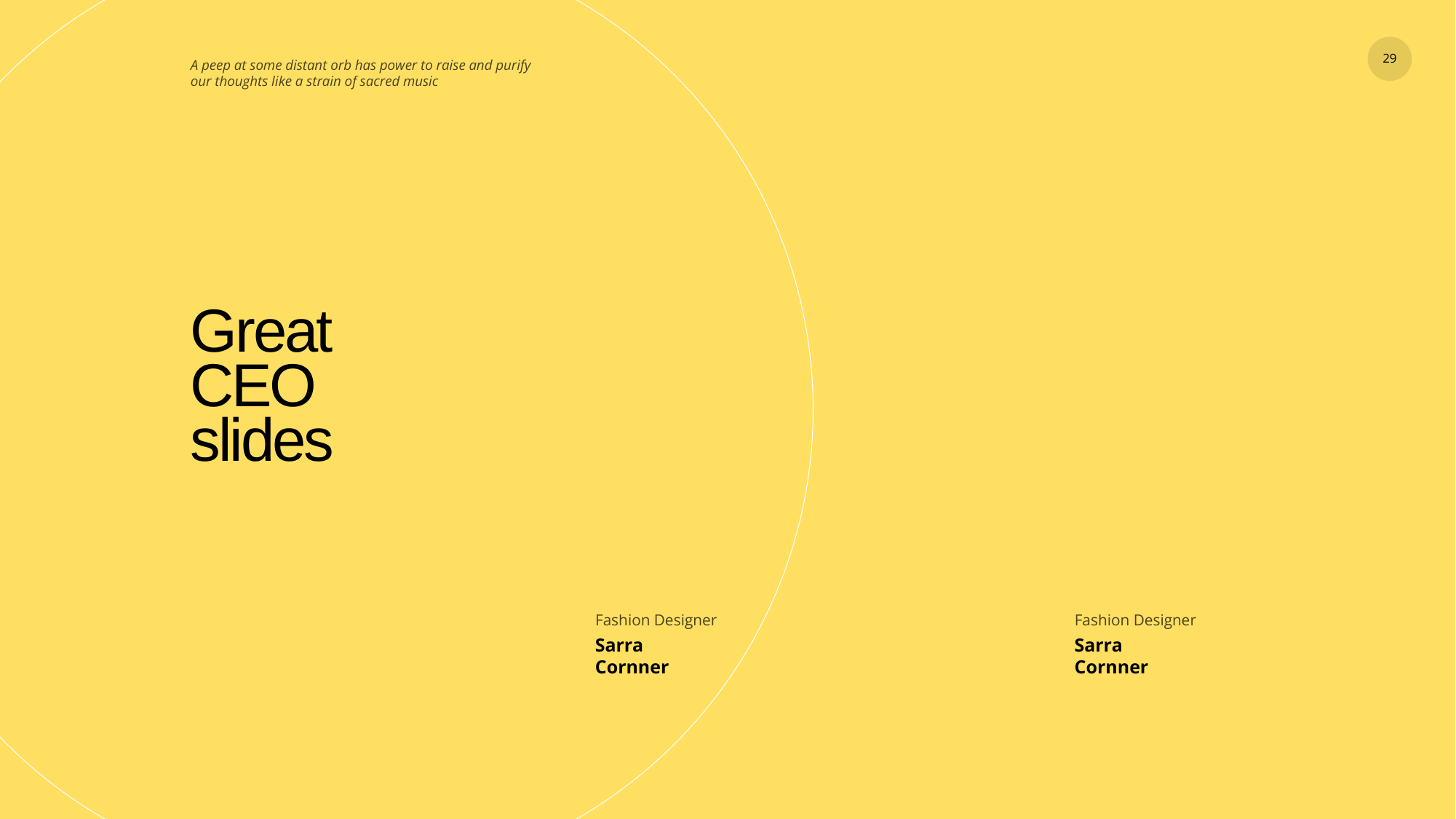

29
A peep at some distant orb has power to raise and purify our thoughts like a strain of sacred music

# Great CEO slides
Fashion Designer
Fashion Designer
Sarra
Cornner
Sarra
Cornner